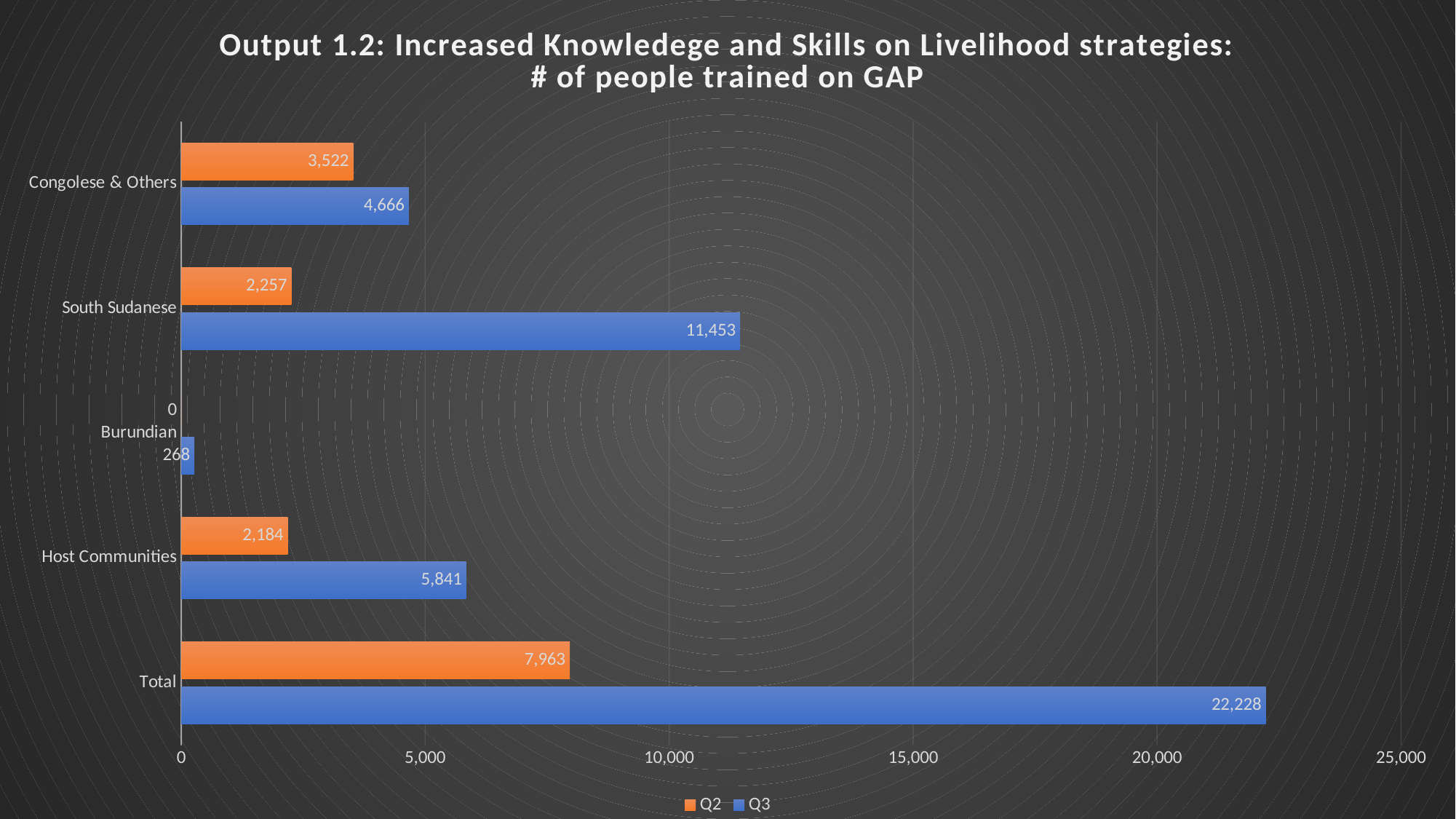

### Chart: Output 1.2: Increased Knowledege and Skills on Livelihood strategies:
# of people trained on GAP

| Category | Q3 | Q2 |
|---|---|---|
| Total | 22228.0 | 7963.0 |
| Host Communities | 5841.0 | 2184.0 |
| Burundian | 268.0 | 0.0 |
| South Sudanese | 11453.0 | 2257.0 |
| Congolese & Others | 4666.0 | 3522.0 |
#